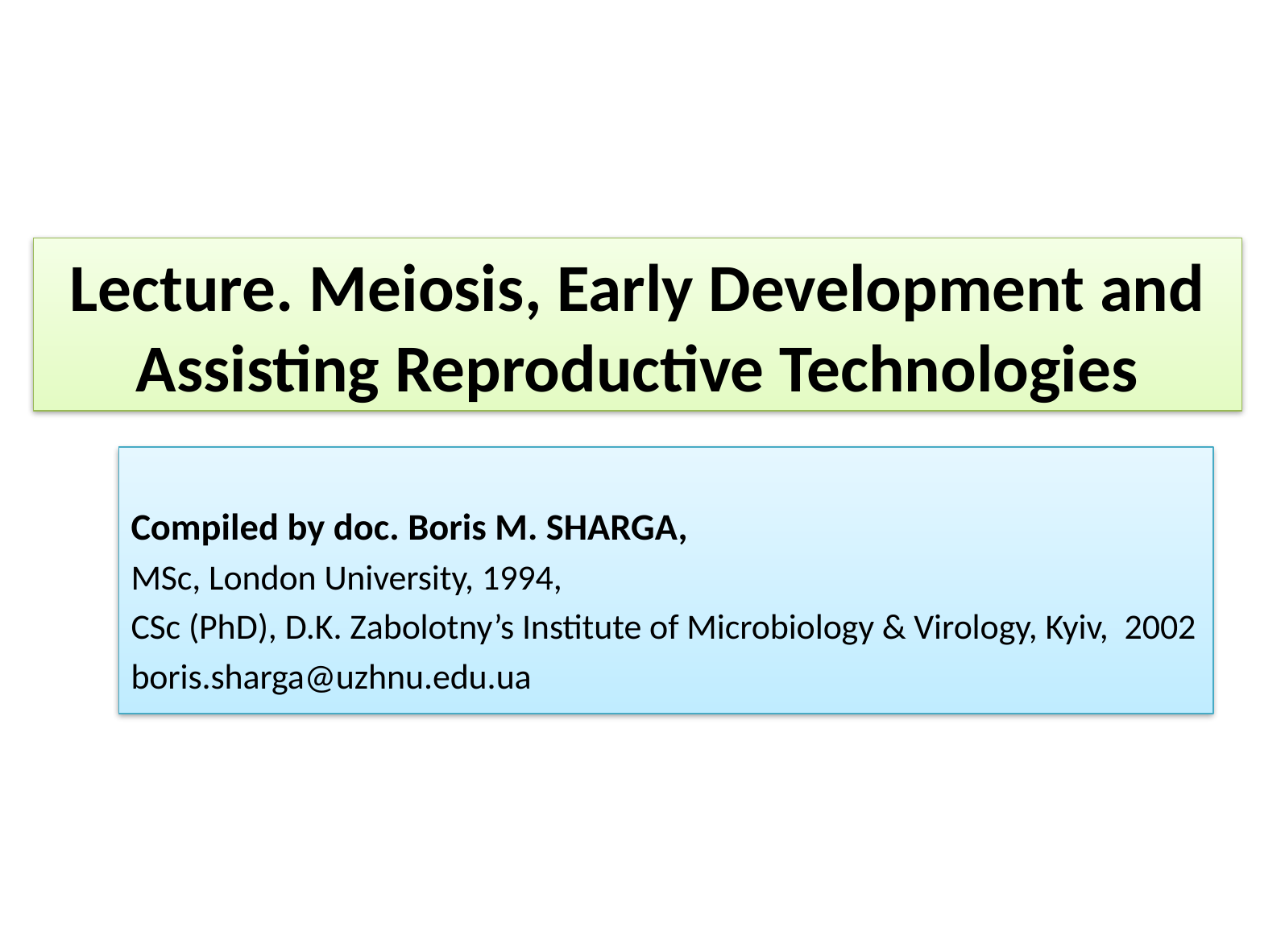

Lecture. Meiosis, Early Development and Assisting Reproductive Technologies

Compiled by doc. Boris M. SHARGA,
MSc, London University, 1994,
CSc (PhD), D.K. Zabolotny’s Institute of Microbiology & Virology, Kyiv,  2002
boris.sharga@uzhnu.edu.ua